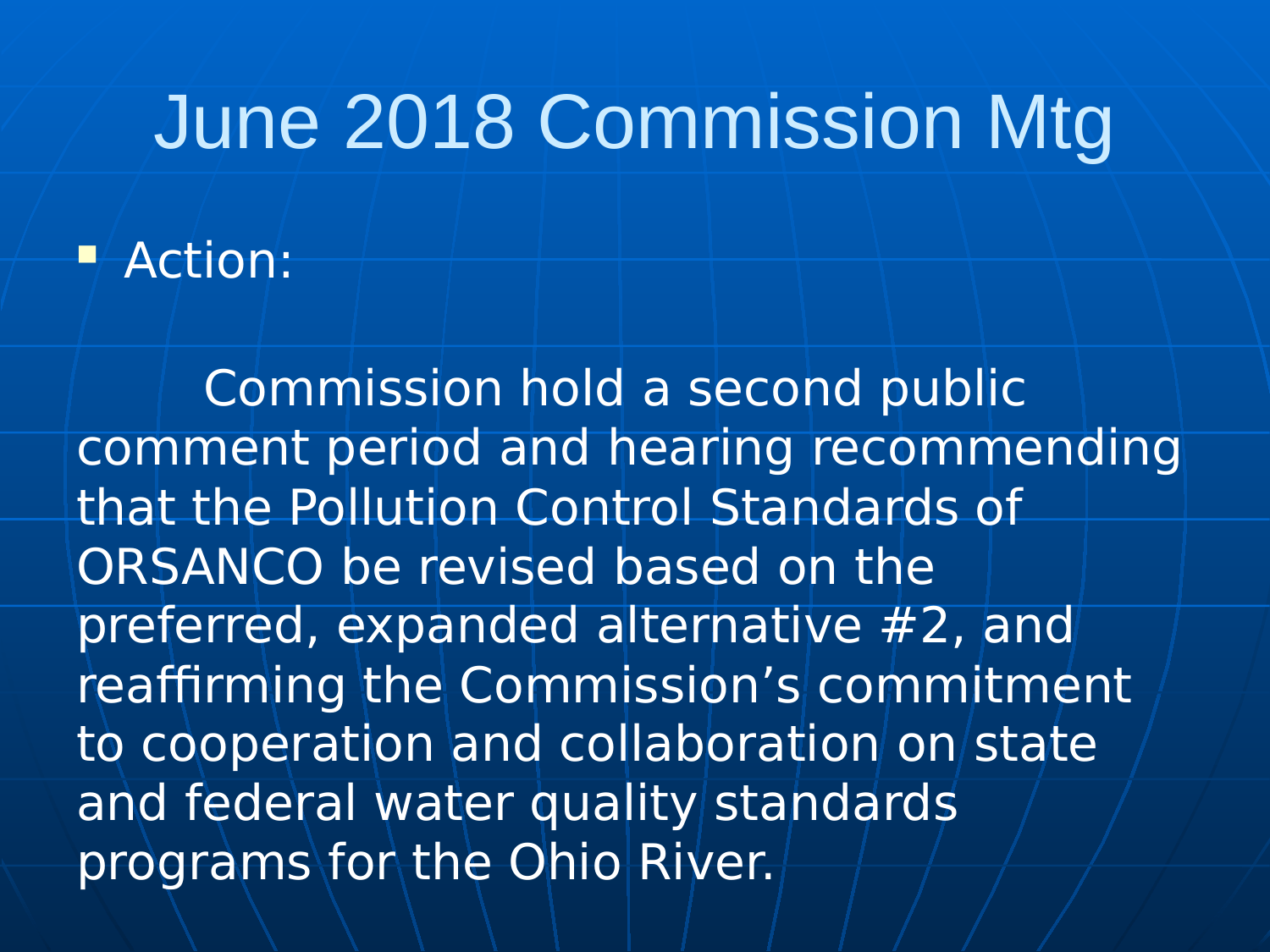

# June 2018 Commission Mtg
Action:
	Commission hold a second public comment period and hearing recommending that the Pollution Control Standards of ORSANCO be revised based on the preferred, expanded alternative #2, and reaffirming the Commission’s commitment to cooperation and collaboration on state and federal water quality standards programs for the Ohio River.